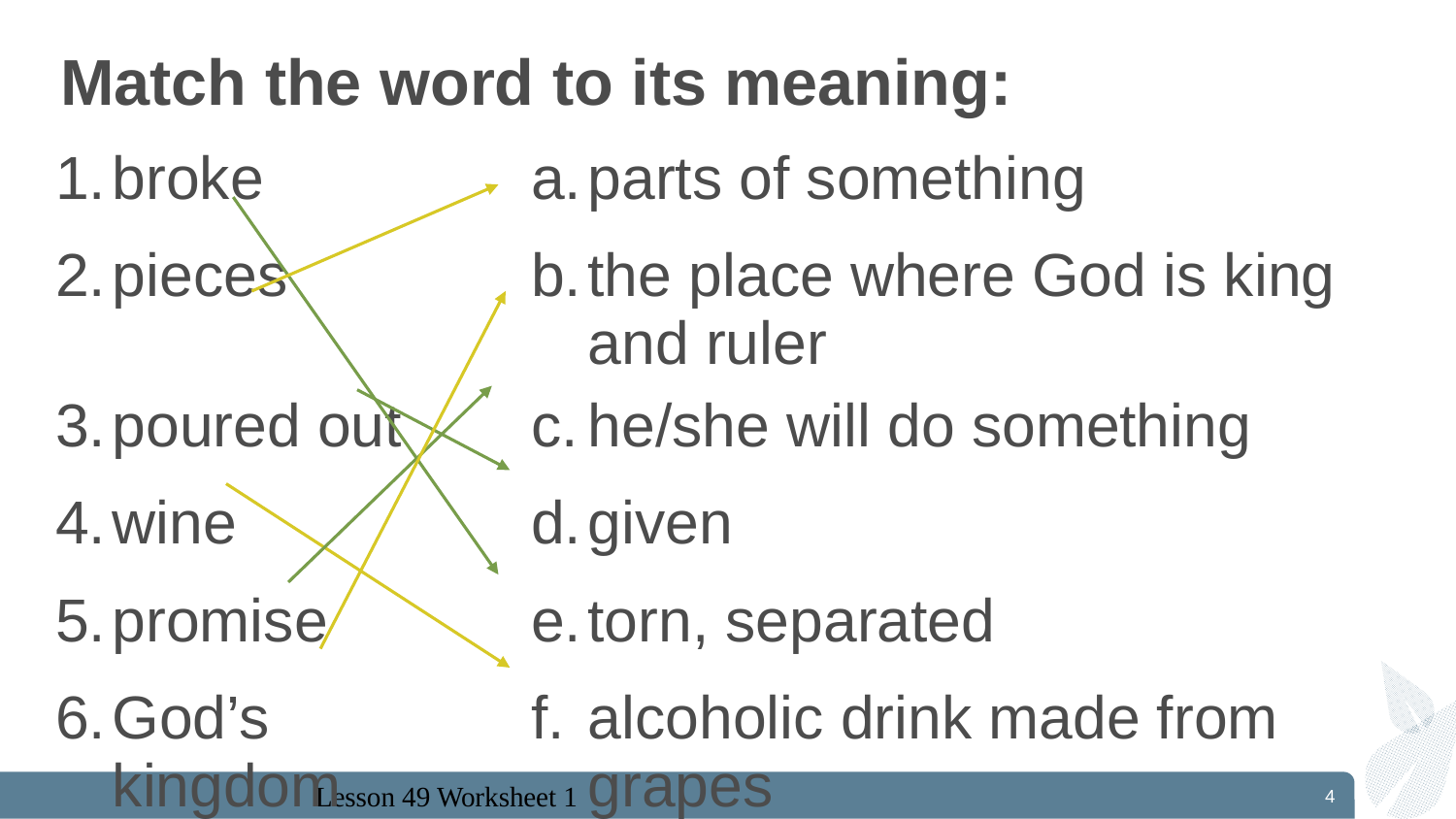

# Match the word to its meaning:
| broke | parts of something |
| --- | --- |
| pieces | the place where God is king and ruler |
| poured out | he/she will do something |
| wine | given |
| promise | torn, separated |
| God’s kingdom | alcoholic drink made from grapes |
4
Lesson 49 Worksheet 1